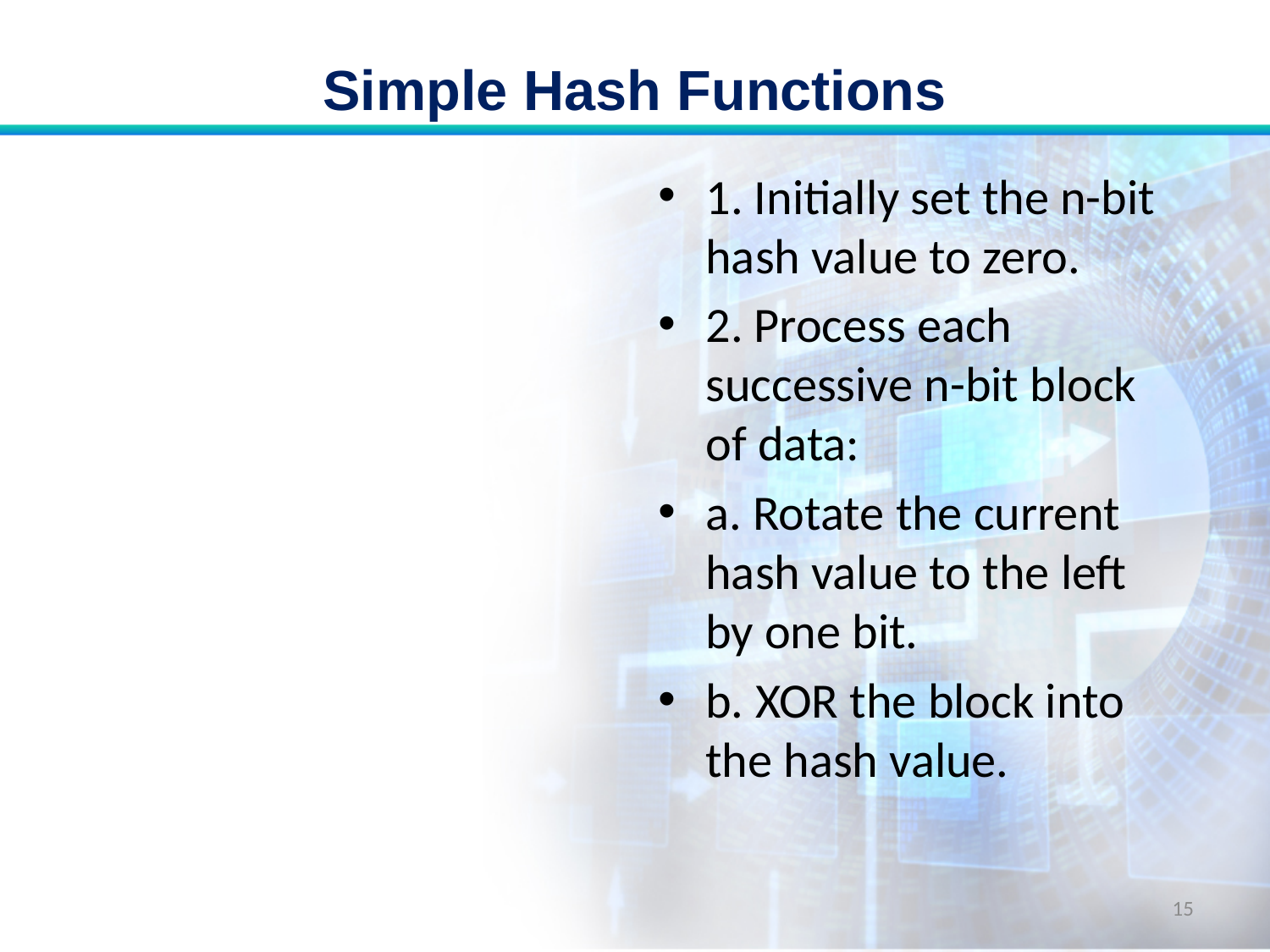

# Simple Hash Functions
1. Initially set the n-bit hash value to zero.
2. Process each successive n-bit block of data:
a. Rotate the current hash value to the left by one bit.
b. XOR the block into the hash value.
15